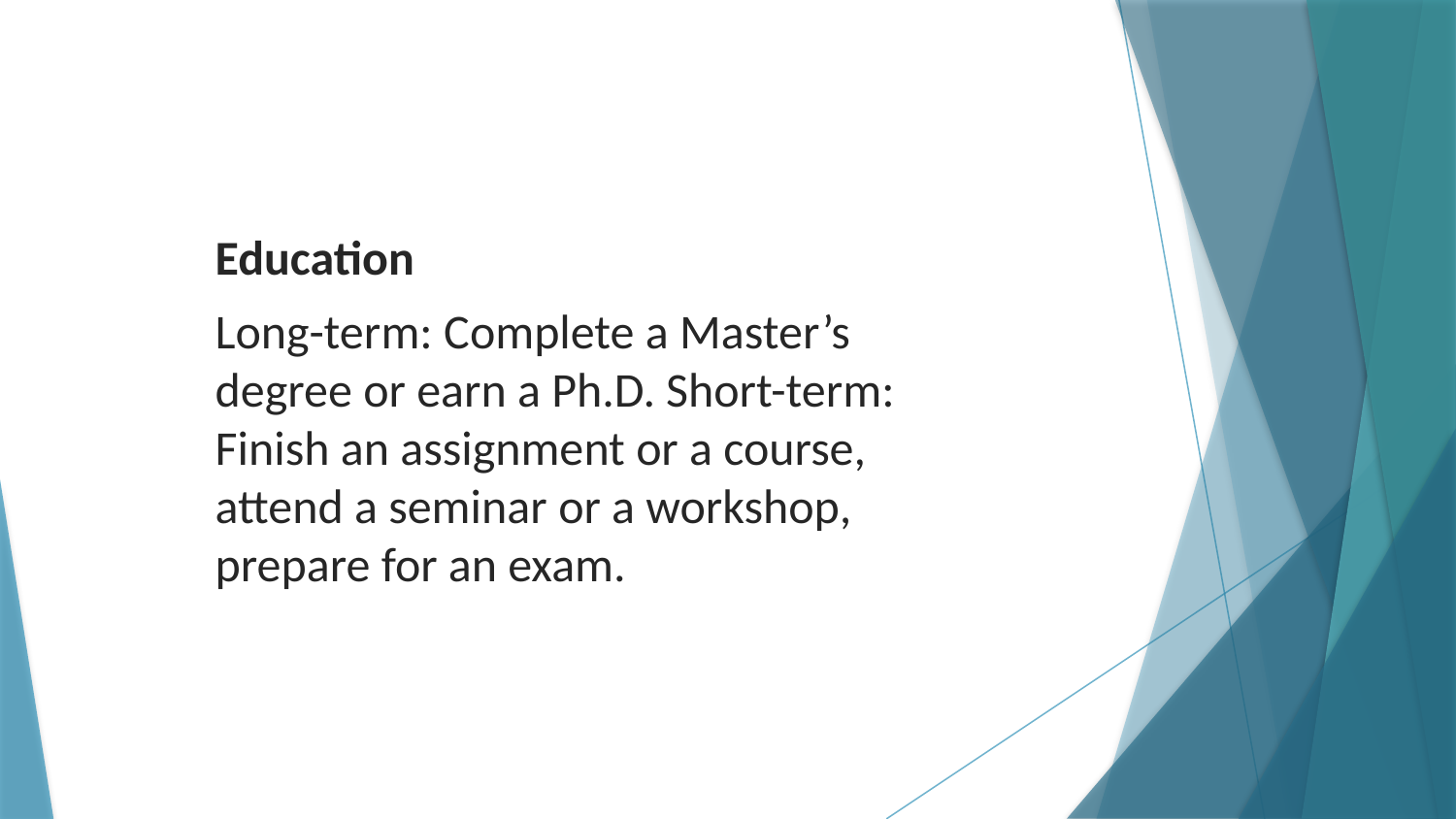

Education
Long-term: Complete a Master’s degree or earn a Ph.D. Short-term: Finish an assignment or a course, attend a seminar or a workshop, prepare for an exam.